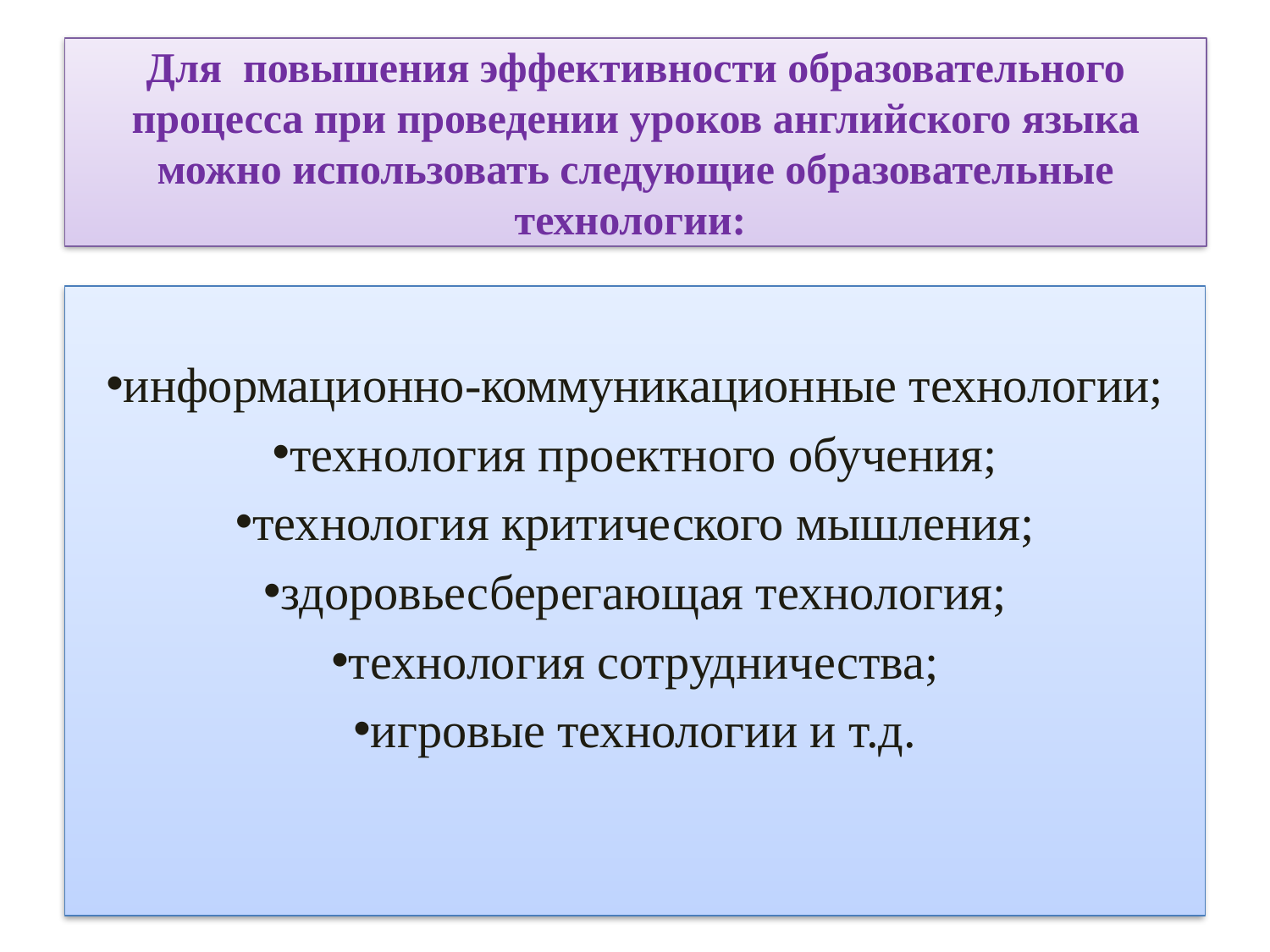

# Для  повышения эффективности образовательного процесса при проведении уроков английского языка можно использовать следующие образовательные технологии:

информационно-коммуникационные технологии;
технология проектного обучения;
технология критического мышления;
здоровьесберегающая технология;
технология сотрудничества;
игровые технологии и т.д.